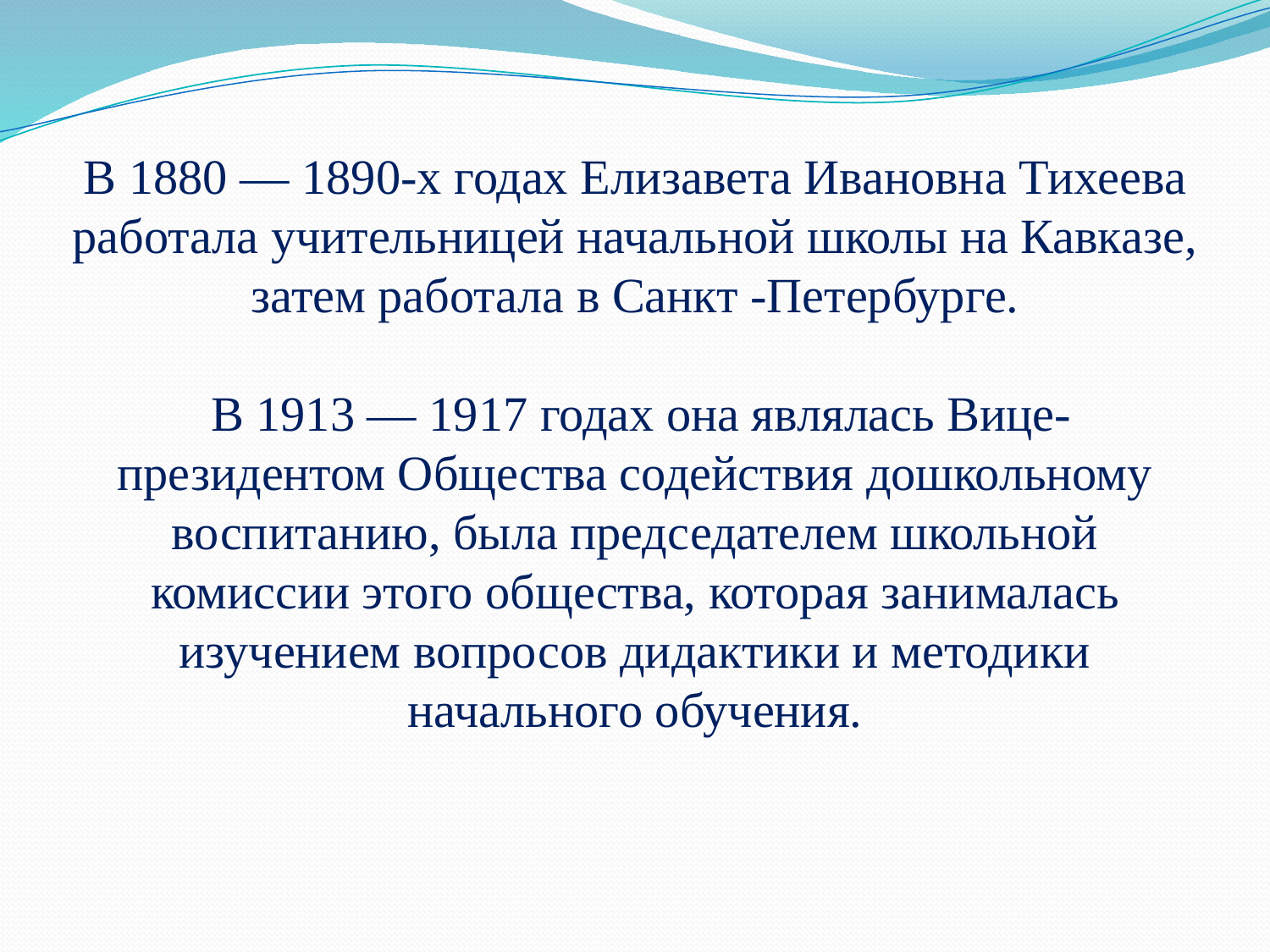

В 1880 — 1890-х годах Елизавета Ивановна Тихеева работала учительницей начальной школы на Кавказе, затем работала в Санкт -Петербурге.

 В 1913 — 1917 годах она являлась Вице-президентом Общества содействия дошкольному воспитанию, была председателем школьной комиссии этого общества, которая занималась изучением вопросов дидактики и методики начального обучения.